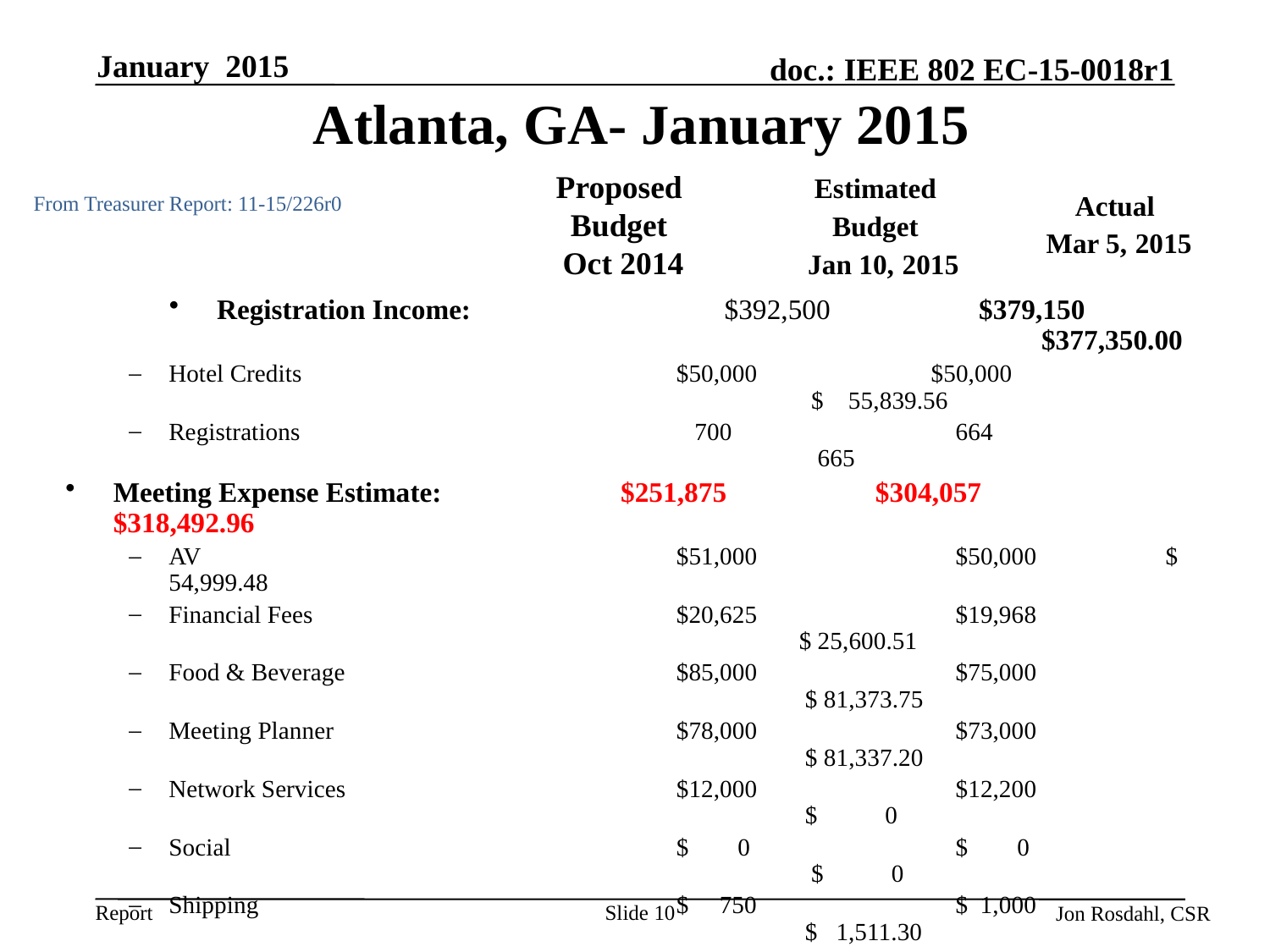

January  2015
# Atlanta, GA- January 2015
Proposed
Budget
Oct 2014
Estimated
Budget
 Jan 10, 2015
Actual
 Mar 5, 2015
From Treasurer Report: 11-15/226r0
Registration Income:                	$392,500	$379,150	               $377,350.00
Hotel Credits	$50,000	$50,000	                      $    55,839.56
Registrations	   700	    664             	                       665
Meeting Expense Estimate:      	$251,875	$304,057	              $318,492.96
AV	$51,000	    $50,000                     $ 54,999.48
Financial Fees	$20,625	    $19,968 	                    $ 25,600.51
Food & Beverage	$85,000	    $75,000	                     $ 81,373.75
Meeting Planner	$78,000 	    $73,000	                     $ 81,337.20
Network Services	$12,000	    $12,200	                     $           0
Social	$        0	    $        0	                      $           0
Shipping 	$     750	    $  1,000	                     $   1,511.30
Misc	$  4,500	    $  5,000	                     $   3,170.72
--   Foreign Venue Set Aside	$          0	    $ 67,900	                    $ 70,500.00
--  Get 802 Attendee fee	$          0	    $          0	                    $          0
-- Surplus Paid to IEEE 802		                                     $114,696.60
Surplus/(Deficit)	$190,625	   $125,093            $           0

Average cost per attendee 	$458	$467 	$479
Slide 10
Jon Rosdahl, CSR